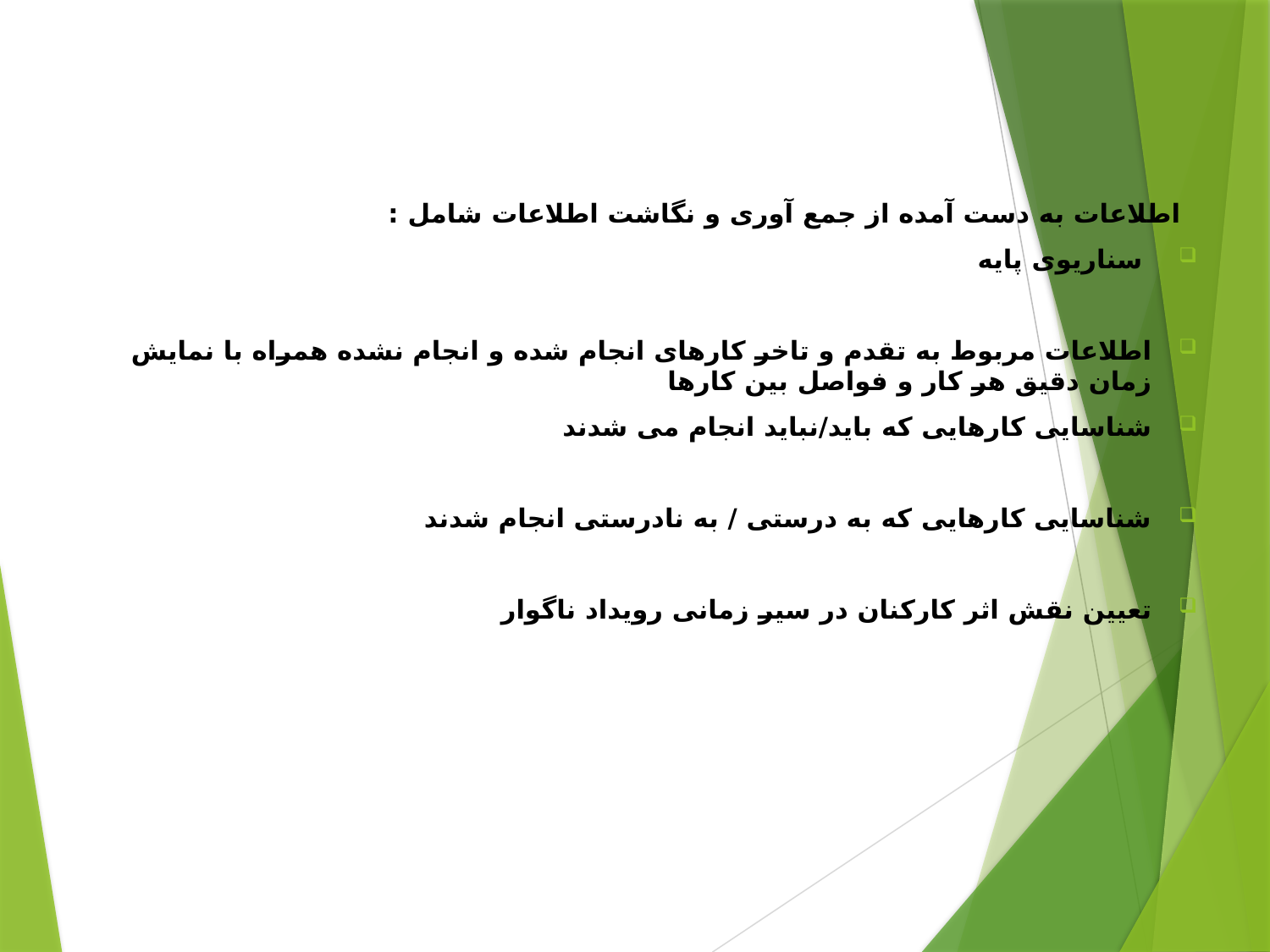

اطلاعات به دست آمده از جمع آوری و نگاشت اطلاعات شامل :
 سناریوی پایه

اطلاعات مربوط به تقدم و تاخر کارهای انجام شده و انجام نشده همراه با نمایش زمان دقیق هر کار و فواصل بین کارها
شناسایی کارهایی که باید/نباید انجام می شدند

شناسایی کارهایی که به درستی / به نادرستی انجام شدند

تعیین نقش اثر کارکنان در سیر زمانی رویداد ناگوار